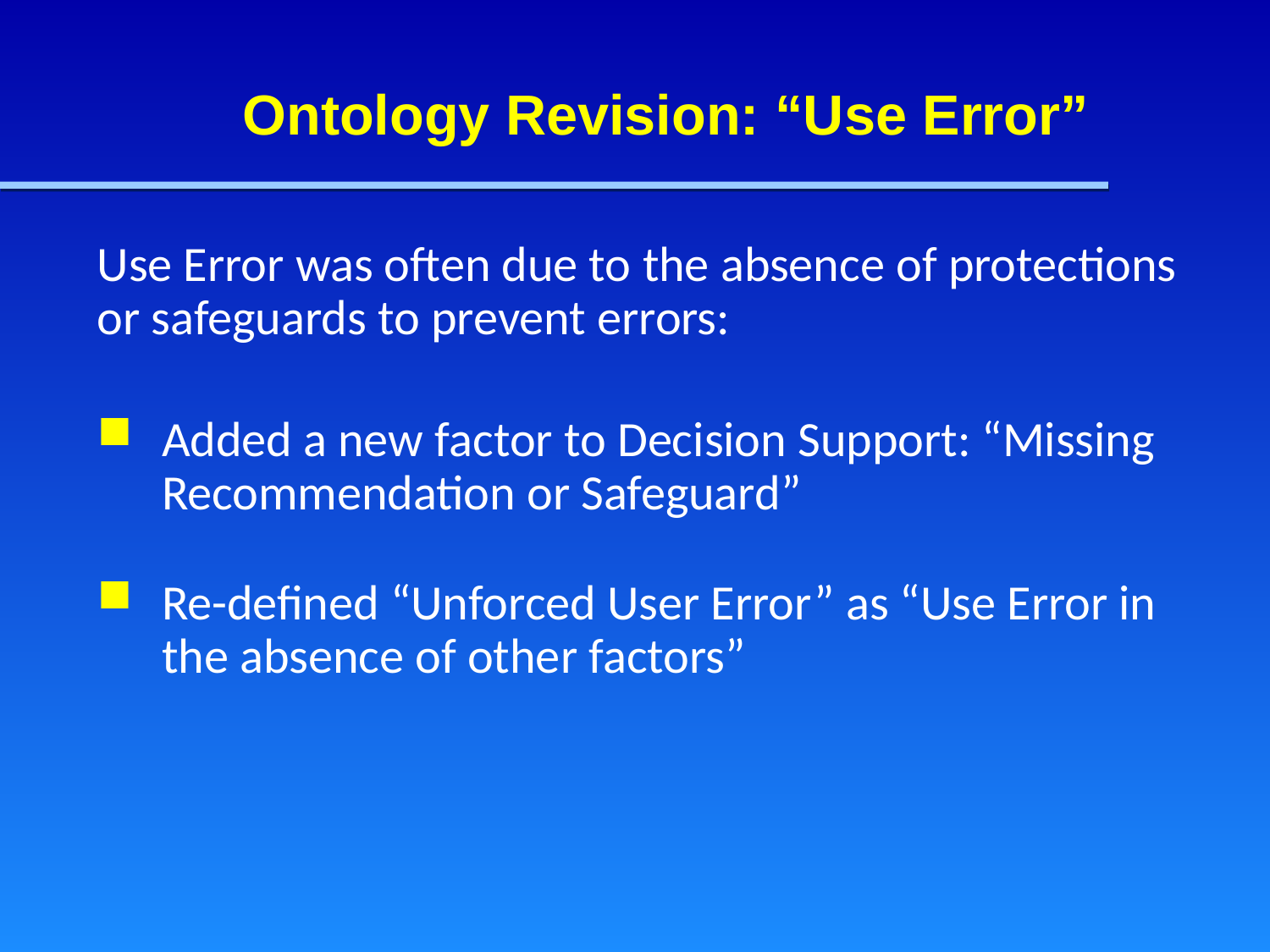

# Ontology Revision: “Use Error”
Use Error was often due to the absence of protections or safeguards to prevent errors:

Added a new factor to Decision Support: “Missing Recommendation or Safeguard”
Re-defined “Unforced User Error” as “Use Error in the absence of other factors”